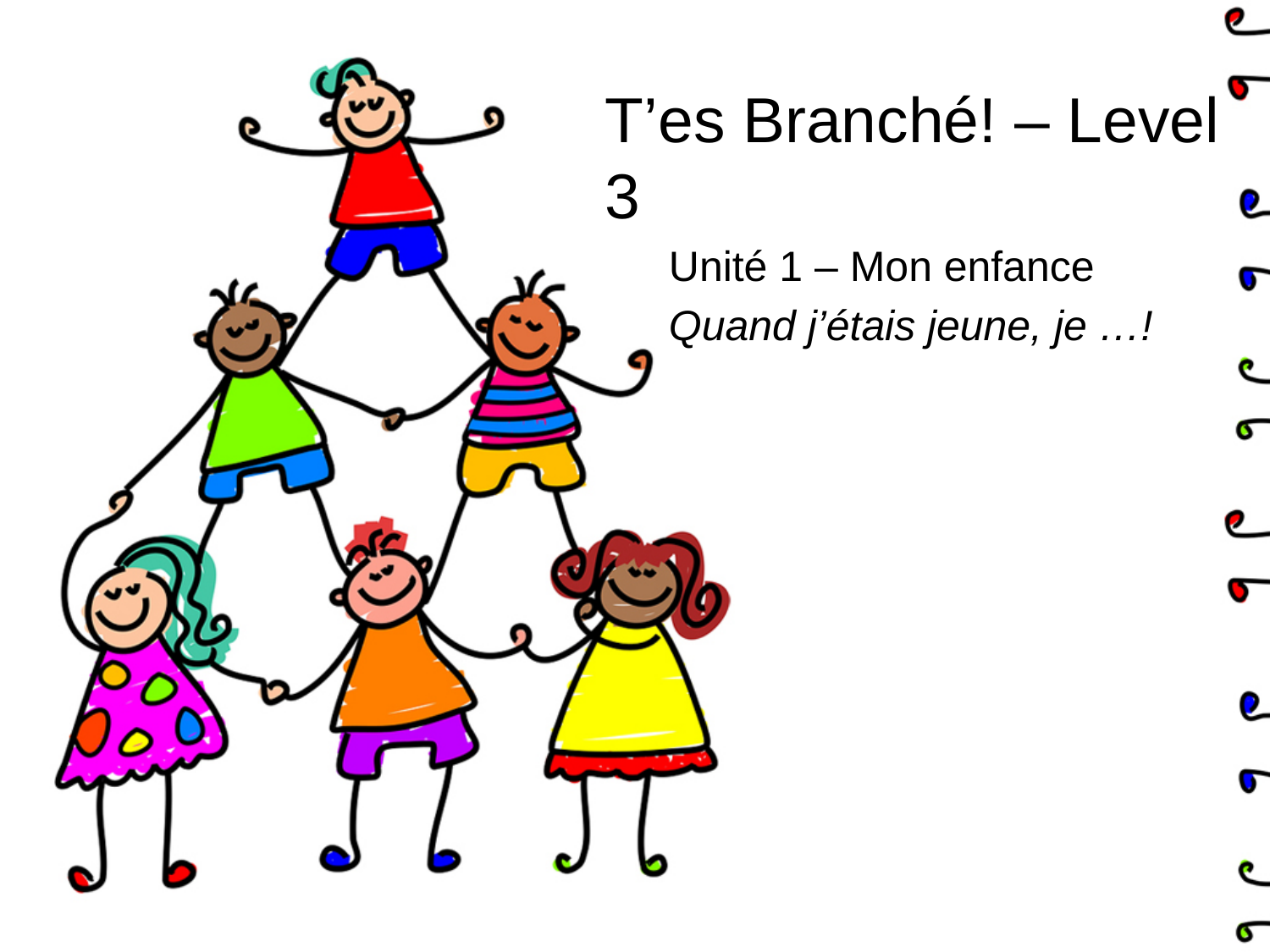

# T’es Branché! – Level 3
Unité 1 – Mon enfance
Quand j’étais jeune, je …!